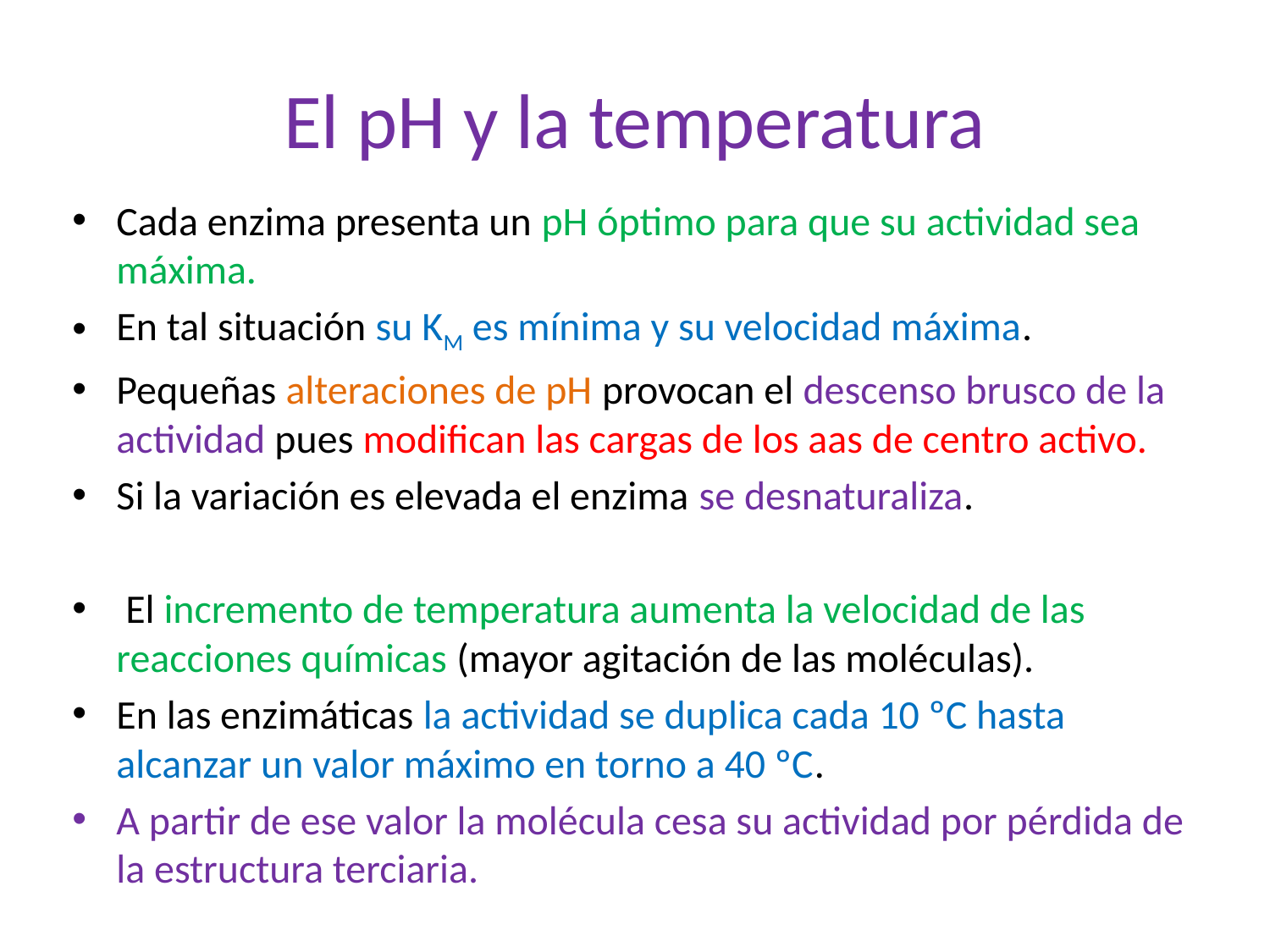

# El pH y la temperatura
Cada enzima presenta un pH óptimo para que su actividad sea máxima.
En tal situación su KM es mínima y su velocidad máxima.
Pequeñas alteraciones de pH provocan el descenso brusco de la actividad pues modifican las cargas de los aas de centro activo.
Si la variación es elevada el enzima se desnaturaliza.

 El incremento de temperatura aumenta la velocidad de las reacciones químicas (mayor agitación de las moléculas).
En las enzimáticas la actividad se duplica cada 10 ºC hasta alcanzar un valor máximo en torno a 40 ºC.
A partir de ese valor la molécula cesa su actividad por pérdida de la estructura terciaria.